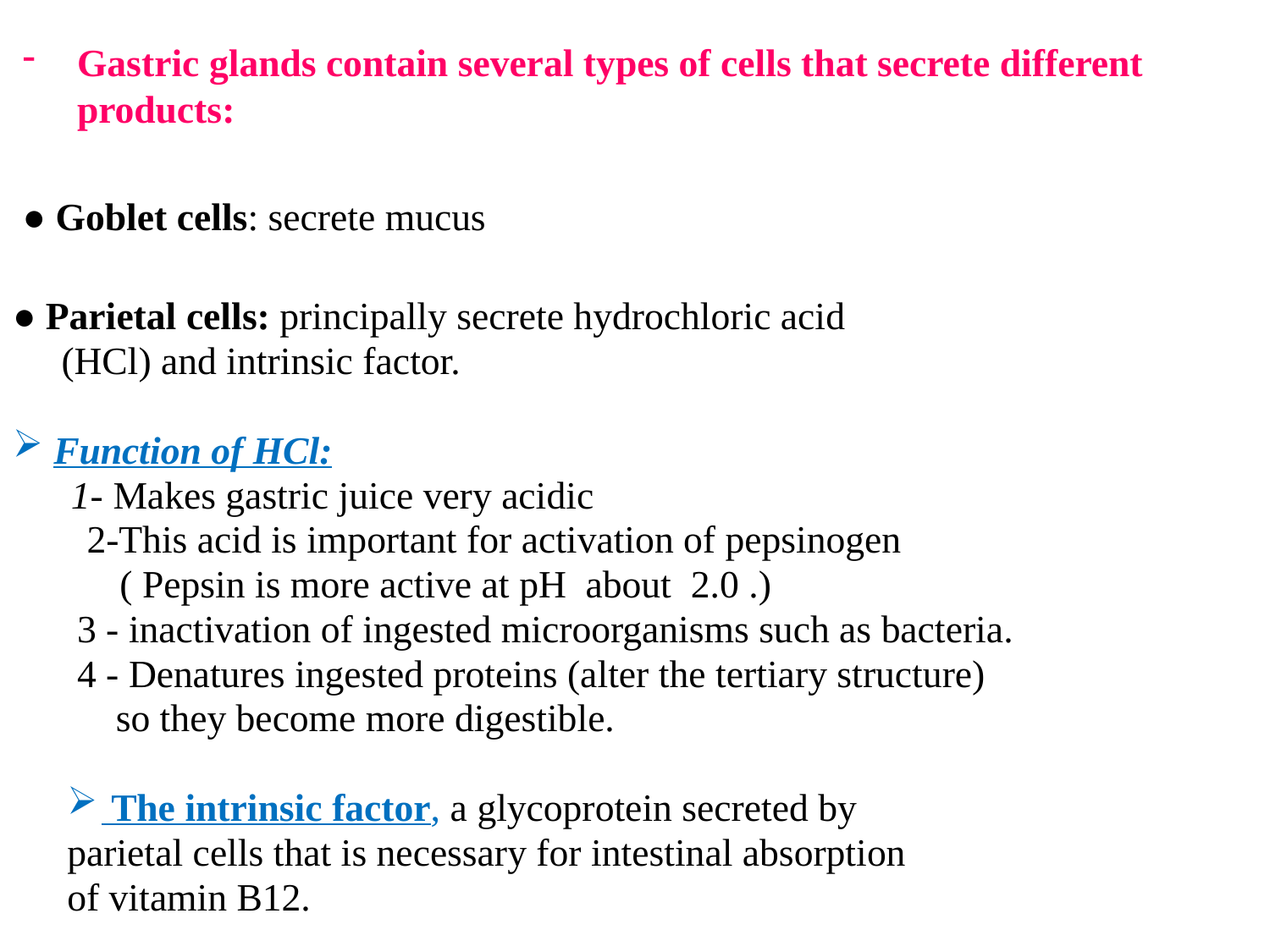

Gastric glands contain several types of cells that secrete different products:

● Goblet cells: secrete mucus

● Parietal cells: principally secrete hydrochloric acid
     (HCl) and intrinsic factor.

Function of HCl:
      1- Makes gastric juice very acidic
  2-This acid is important for activation of pepsinogen
           ( Pepsin is more active at pH  about  2.0 .)
 3 - inactivation of ingested microorganisms such as bacteria.
 4 - Denatures ingested proteins (alter the tertiary structure)
     so they become more digestible.

 The intrinsic factor, a glycoprotein secreted by
parietal cells that is necessary for intestinal absorption
of vitamin B12.